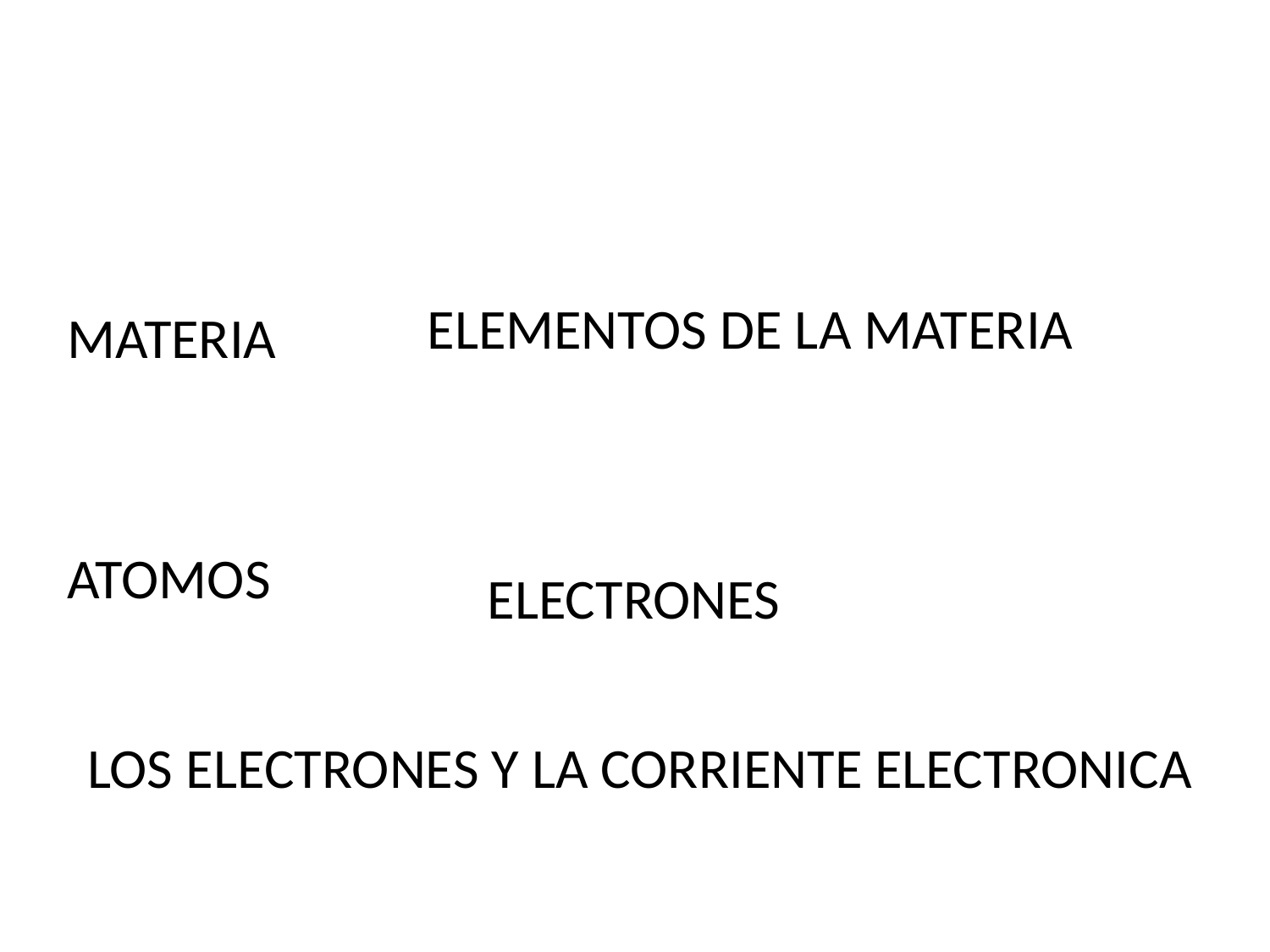

ELEMENTOS DE LA MATERIA
MATERIA
ATOMOS
ELECTRONES
LOS ELECTRONES Y LA CORRIENTE ELECTRONICA